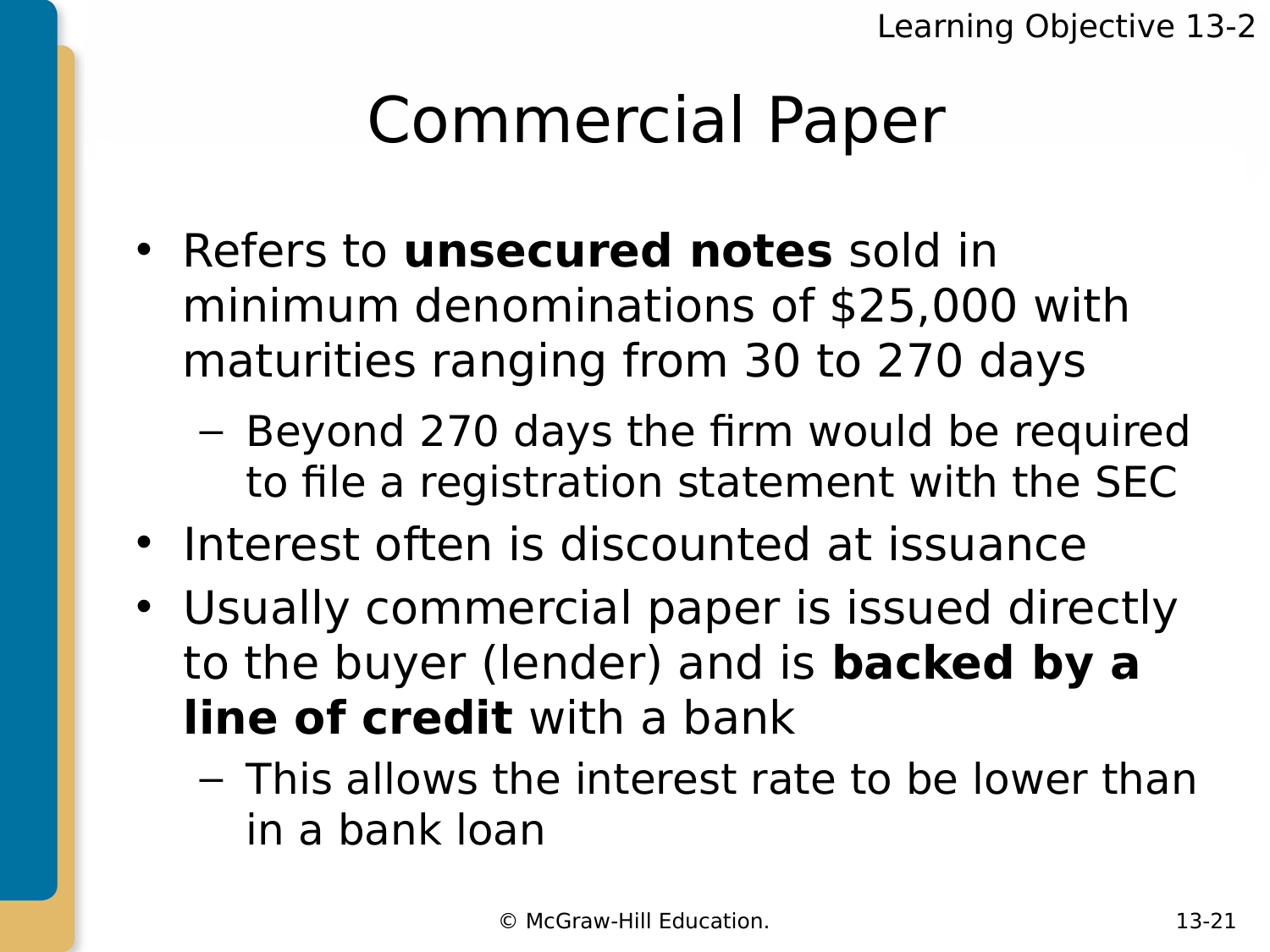

Learning Objective 13-2
# Commercial Paper
Refers to unsecured notes sold in minimum denominations of $25,000 with maturities ranging from 30 to 270 days
Beyond 270 days the firm would be required to file a registration statement with the SEC
Interest often is discounted at issuance
Usually commercial paper is issued directly to the buyer (lender) and is backed by a line of credit with a bank
This allows the interest rate to be lower than in a bank loan